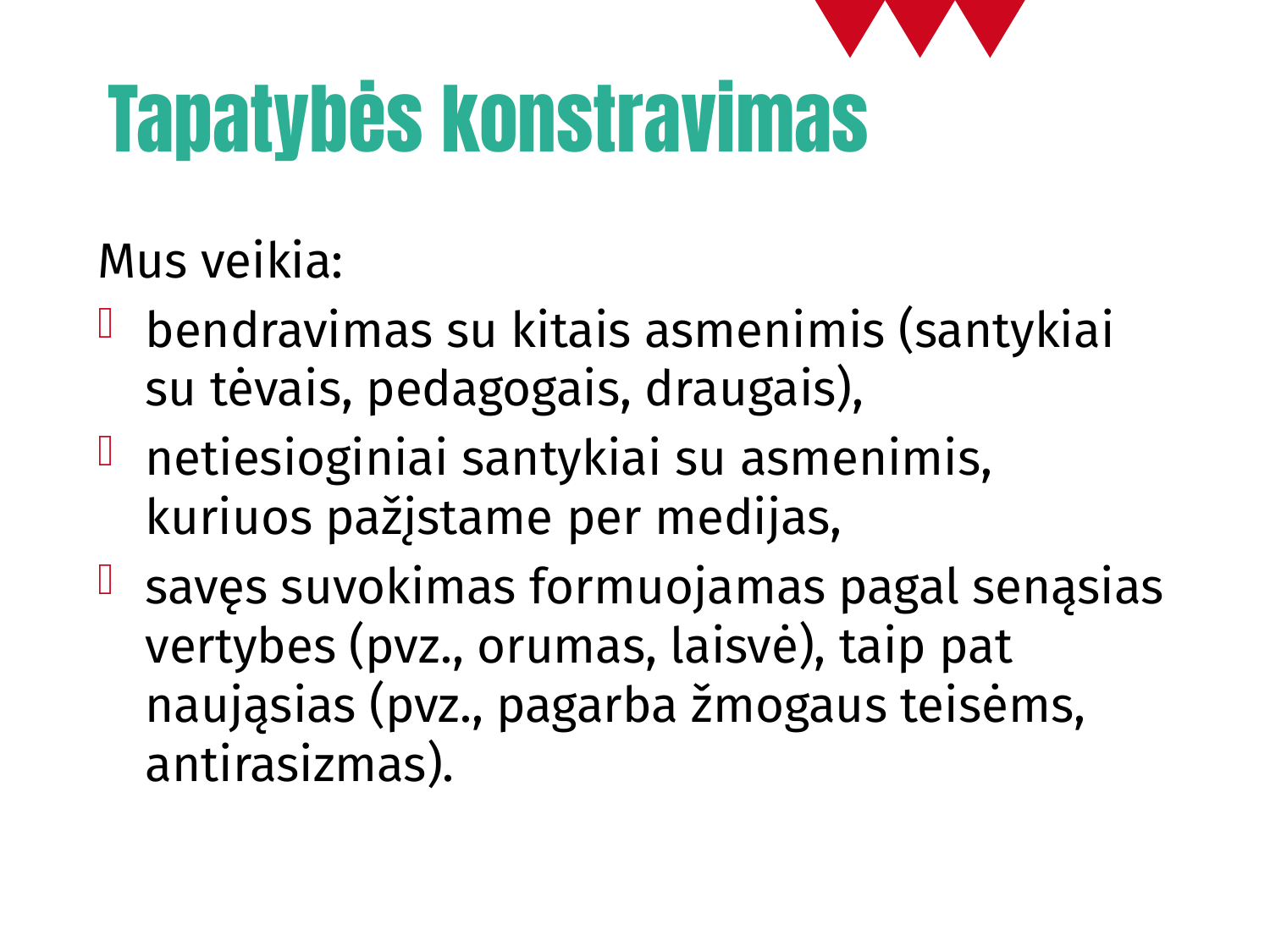

# Tapatybės konstravimas
Mus veikia:
bendravimas su kitais asmenimis (santykiai su tėvais, pedagogais, draugais),
netiesioginiai santykiai su asmenimis, kuriuos pažįstame per medijas,
savęs suvokimas formuojamas pagal senąsias vertybes (pvz., orumas, laisvė), taip pat naująsias (pvz., pagarba žmogaus teisėms, antirasizmas).